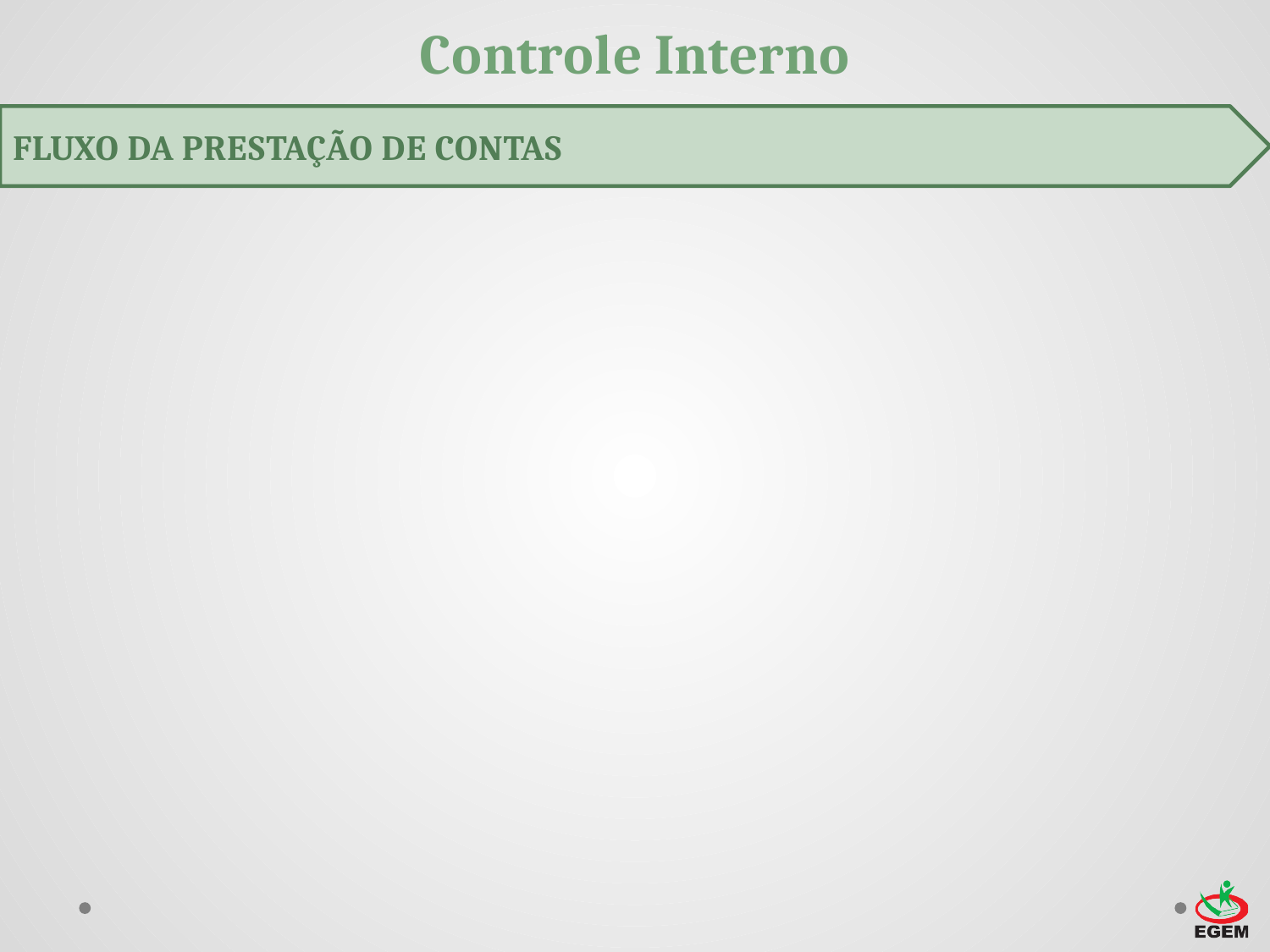

# Controle Interno
FLUXO DA PRESTAÇÃO DE CONTAS